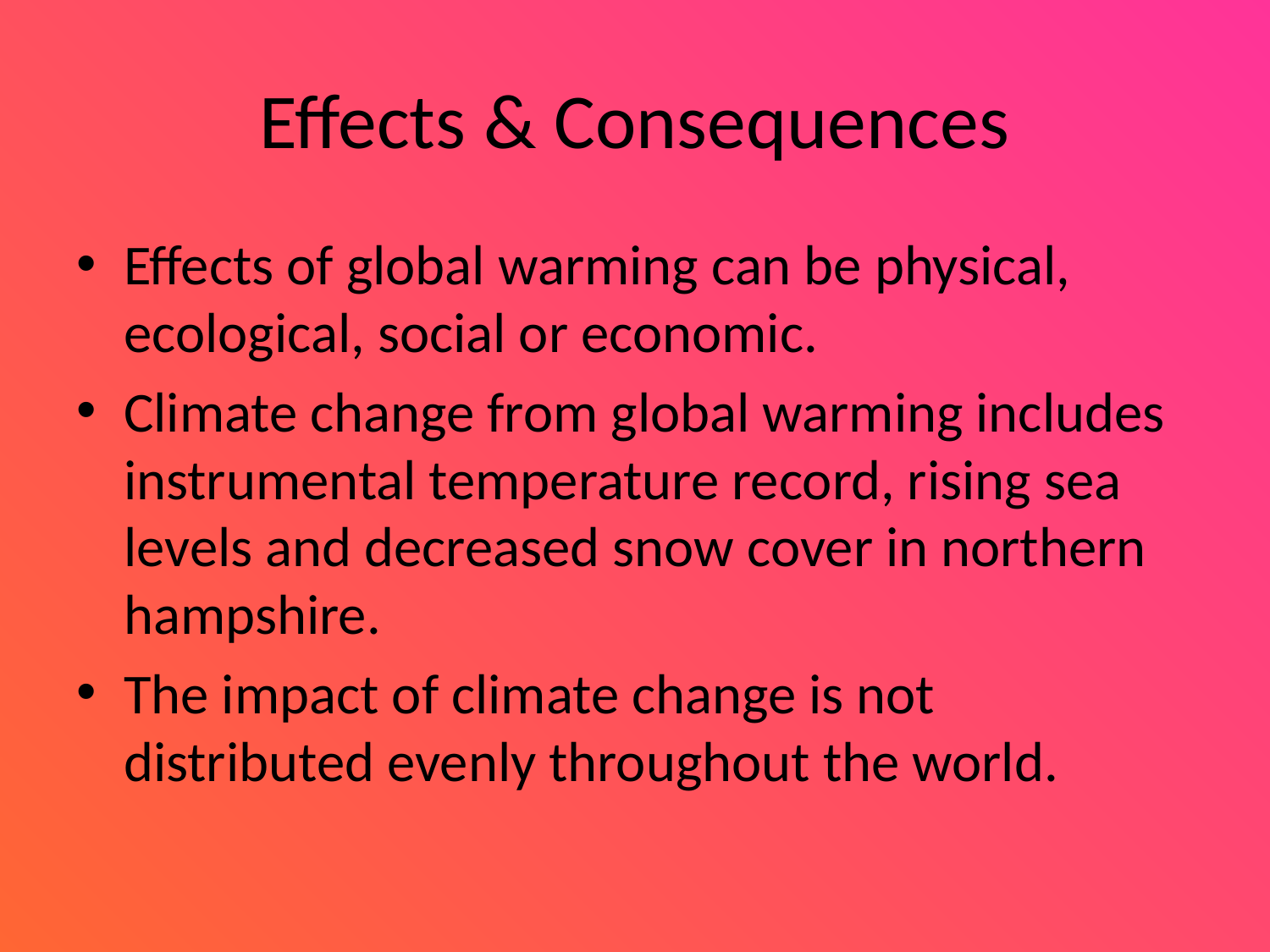

# Effects & Consequences
Effects of global warming can be physical, ecological, social or economic.
Climate change from global warming includes instrumental temperature record, rising sea levels and decreased snow cover in northern hampshire.
The impact of climate change is not distributed evenly throughout the world.